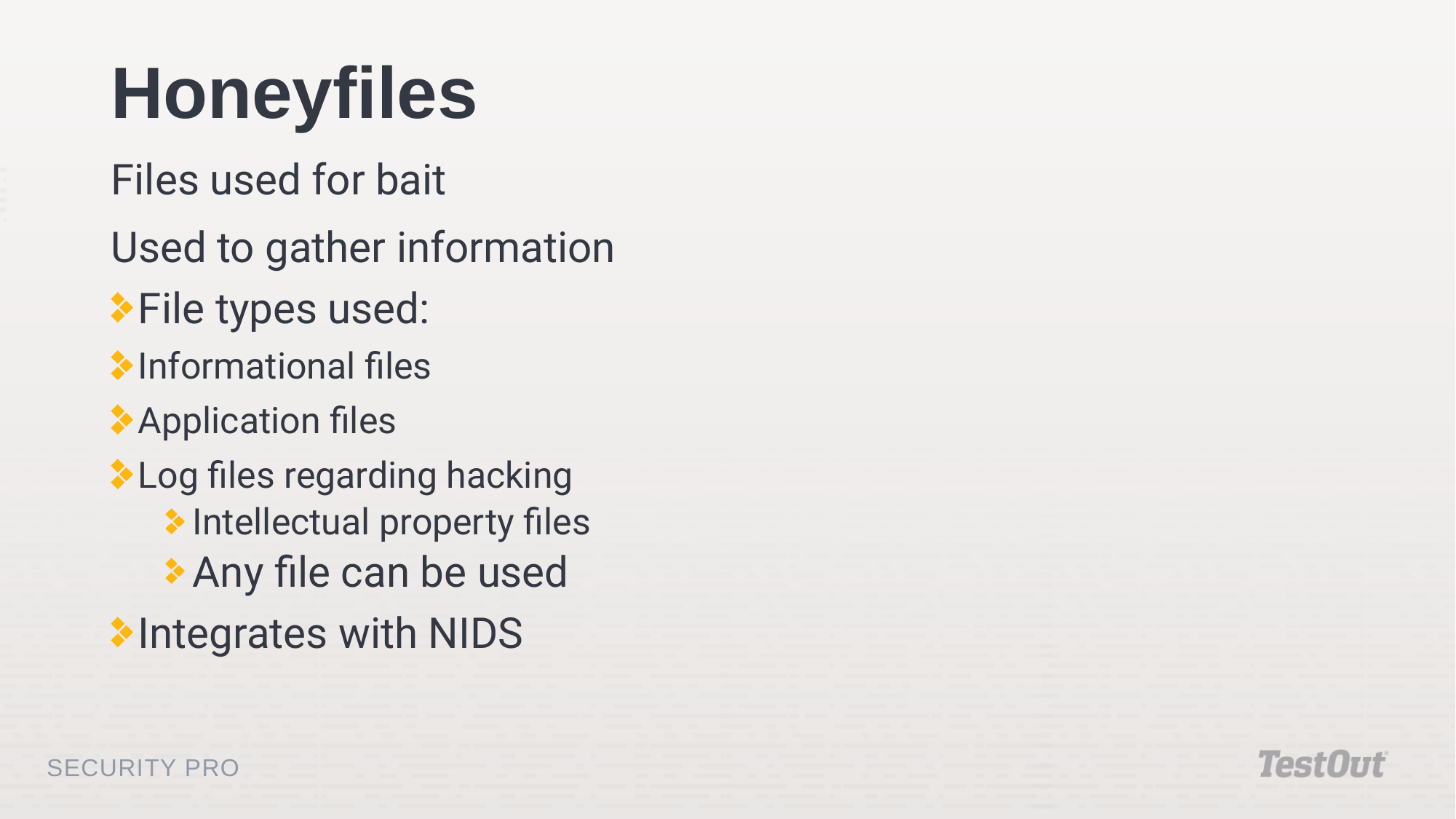

# Honeyfiles
Files used for bait
Used to gather information
File types used:
Informational files
Application files
Log files regarding hacking
Intellectual property files
Any file can be used
Integrates with NIDS
Security Pro